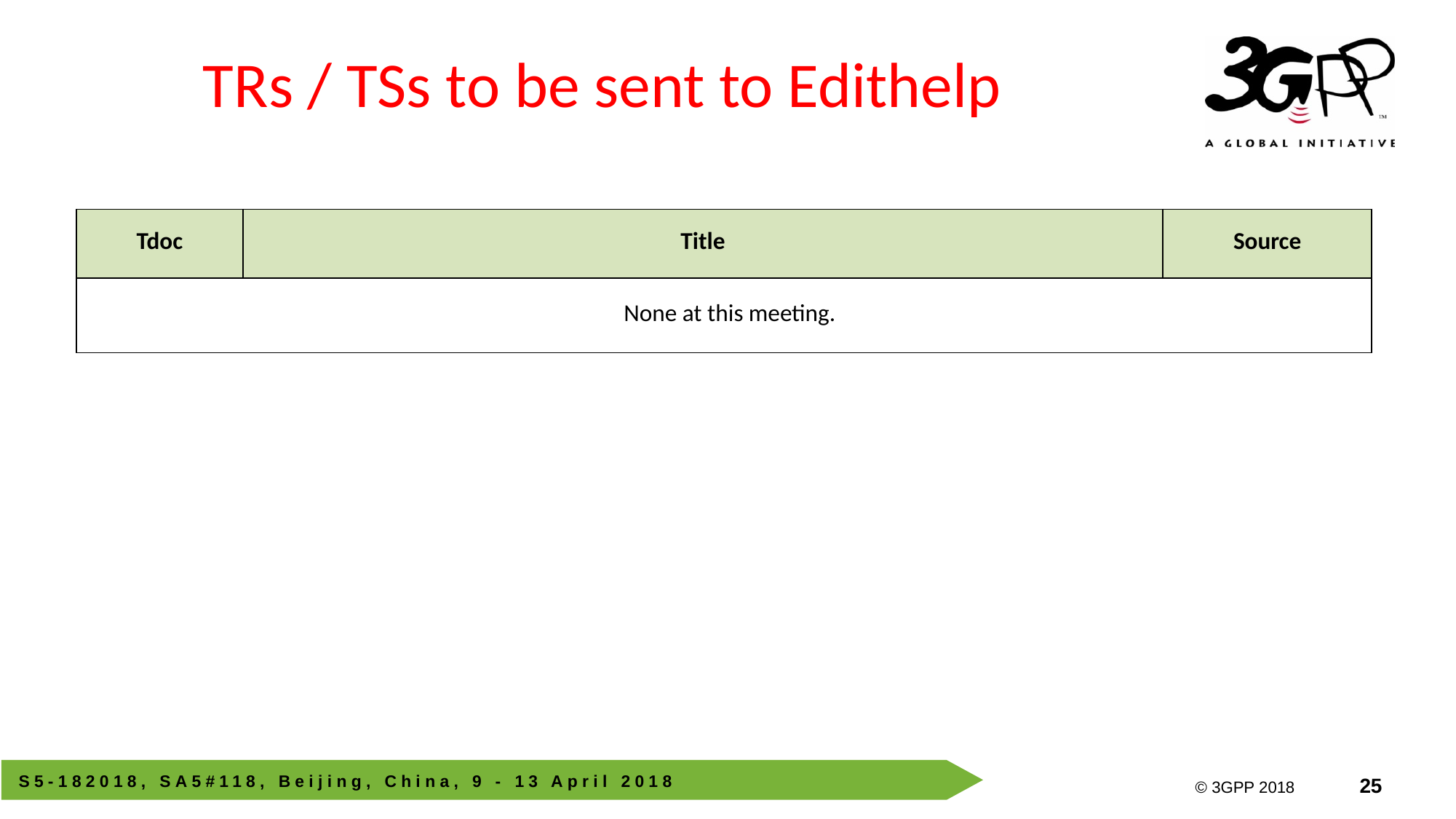

# TRs / TSs to be sent to Edithelp
| Tdoc | Title | Source |
| --- | --- | --- |
| None at this meeting. |  |  |